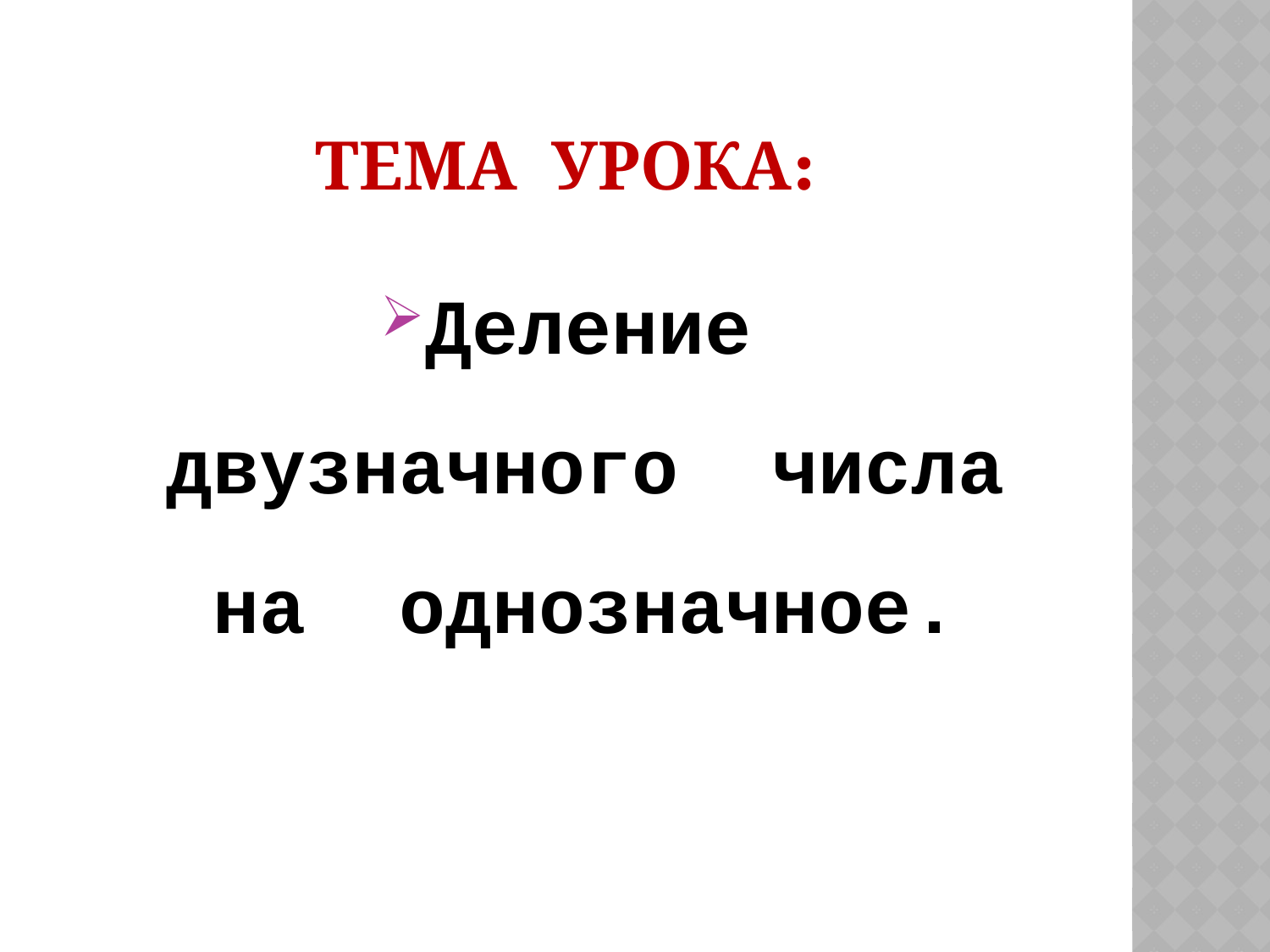

# Тема  урока:
Деление
двузначного  числа
на  однозначное.